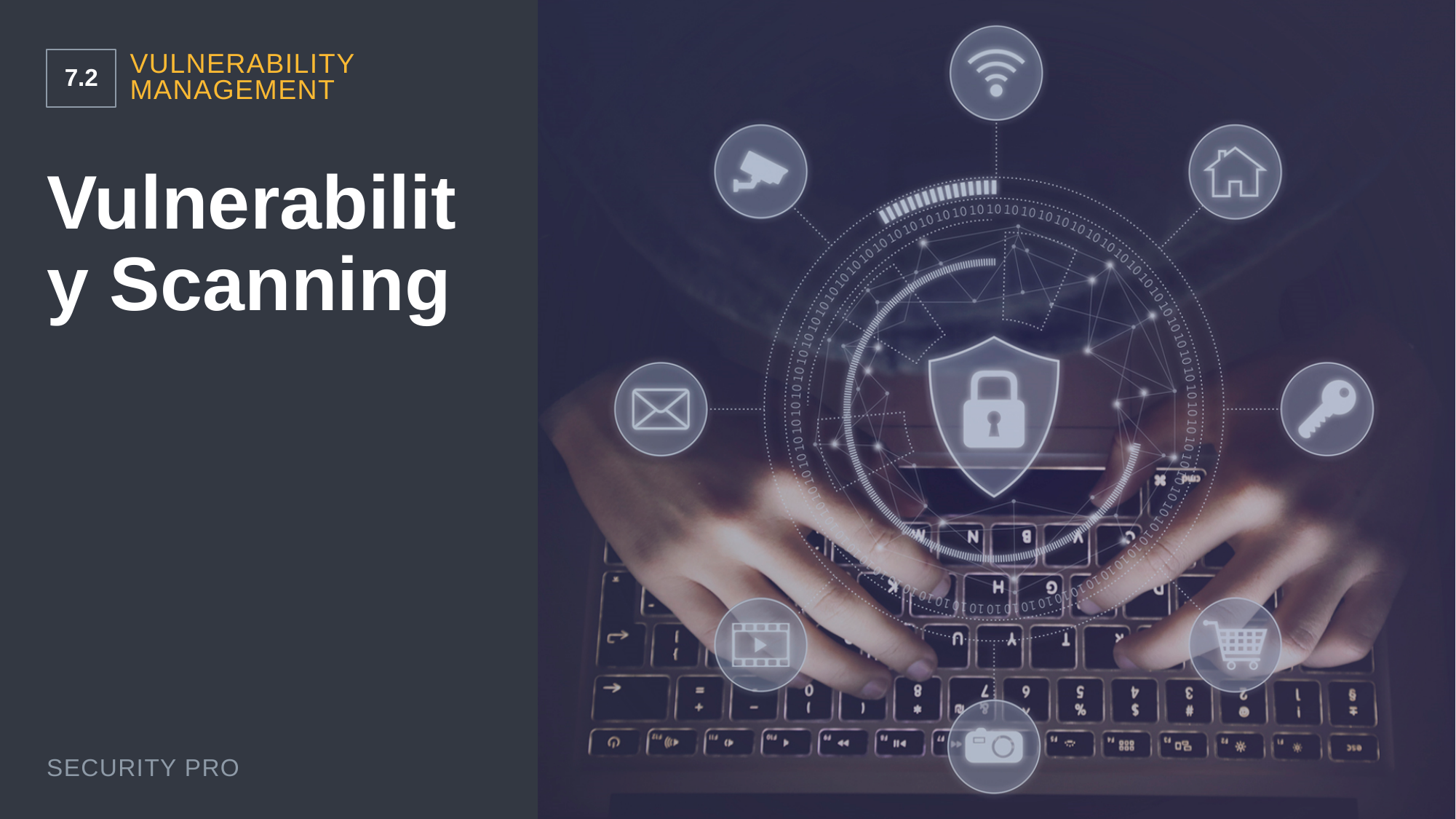

7.2
Vulnerability Management
# Vulnerability Scanning
Security Pro